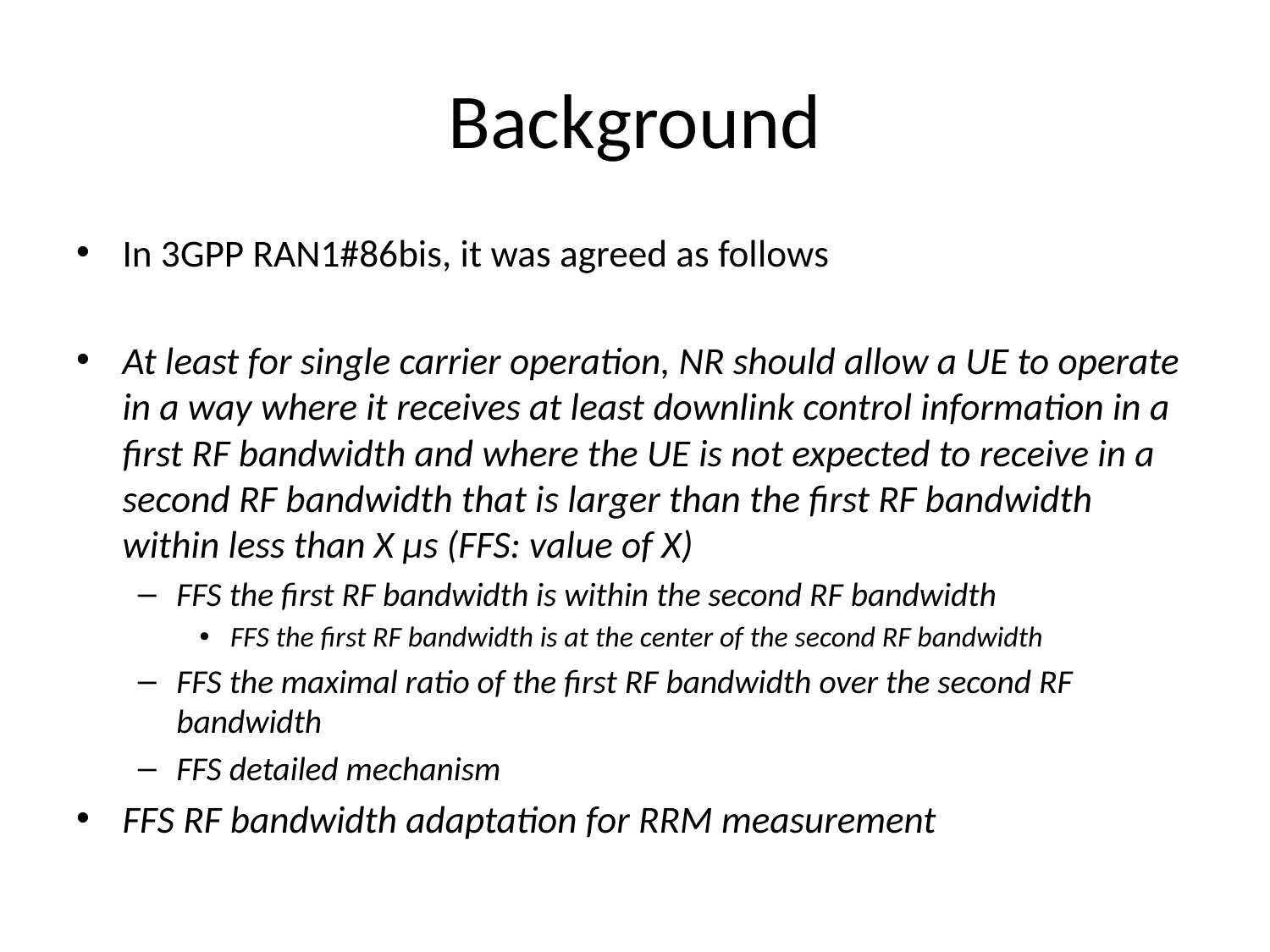

# Background
In 3GPP RAN1#86bis, it was agreed as follows

At least for single carrier operation, NR should allow a UE to operate in a way where it receives at least downlink control information in a first RF bandwidth and where the UE is not expected to receive in a second RF bandwidth that is larger than the first RF bandwidth within less than X µs (FFS: value of X)
FFS the first RF bandwidth is within the second RF bandwidth
FFS the first RF bandwidth is at the center of the second RF bandwidth
FFS the maximal ratio of the first RF bandwidth over the second RF bandwidth
FFS detailed mechanism
FFS RF bandwidth adaptation for RRM measurement